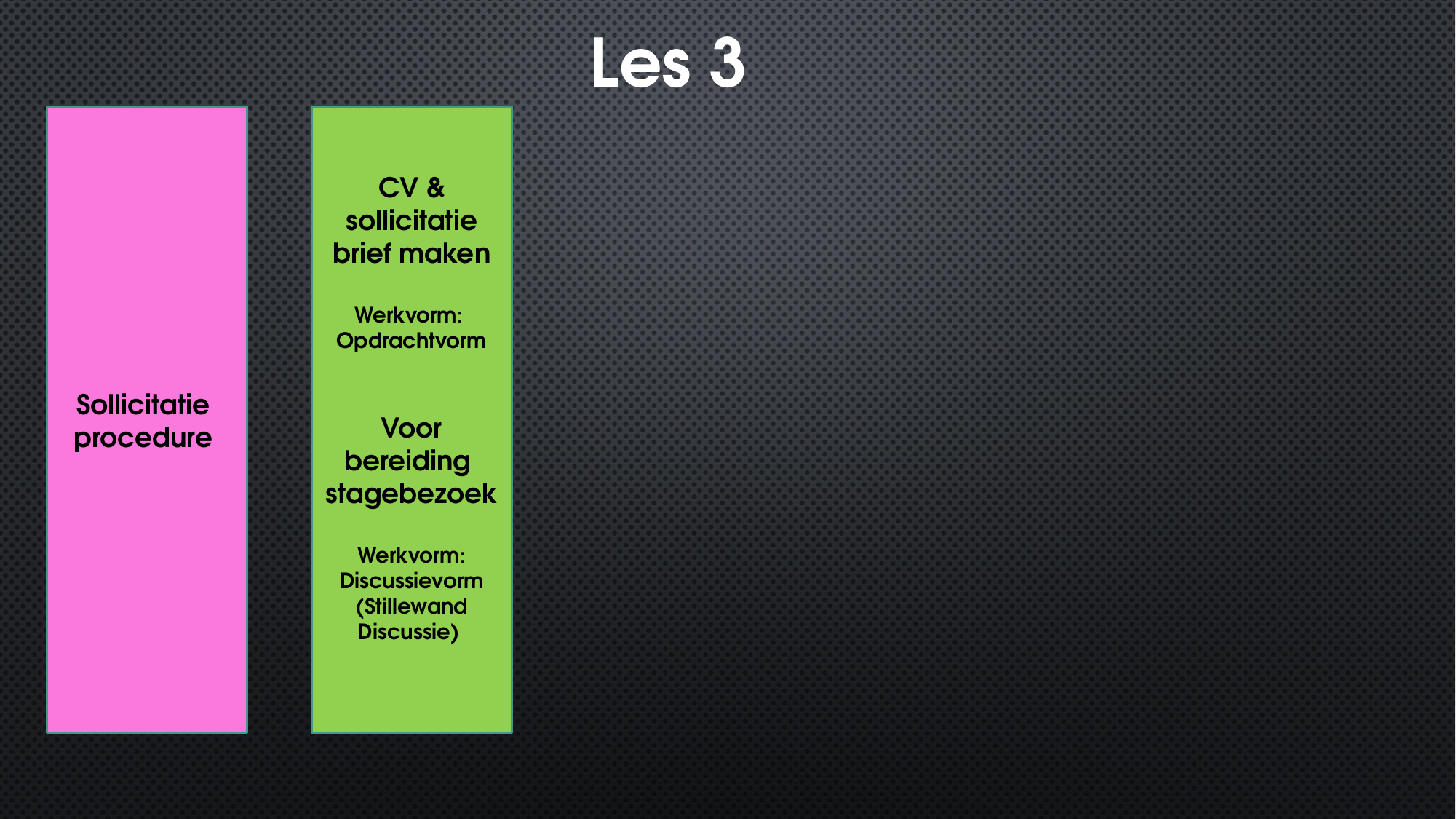

Les 3
Sollicitatie
procedure
CV & sollicitatie
brief maken

Werkvorm:
Opdrachtvorm

Voor
bereiding
stagebezoek
Werkvorm:
Discussievorm
(Stillewand
Discussie)